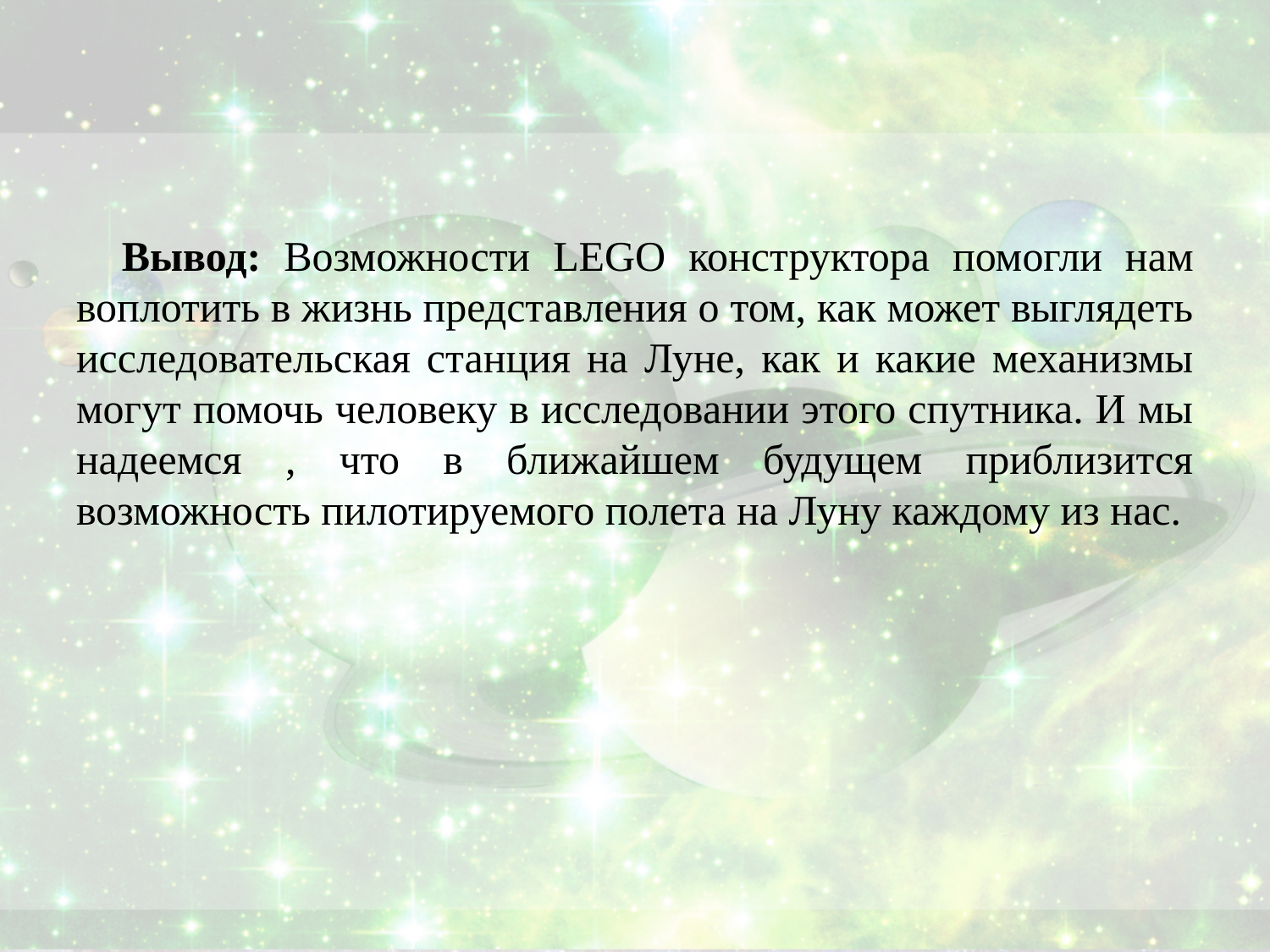

#
  Вывод: Возможности LEGO конструктора помогли нам воплотить в жизнь представления о том, как может выглядеть исследовательcкая станция на Луне, как и какие механизмы могут помочь человеку в исследовании этого спутника. И мы надеемся , что в ближайшем будущем приблизится возможность пилотируемого полета на Луну каждому из нас.